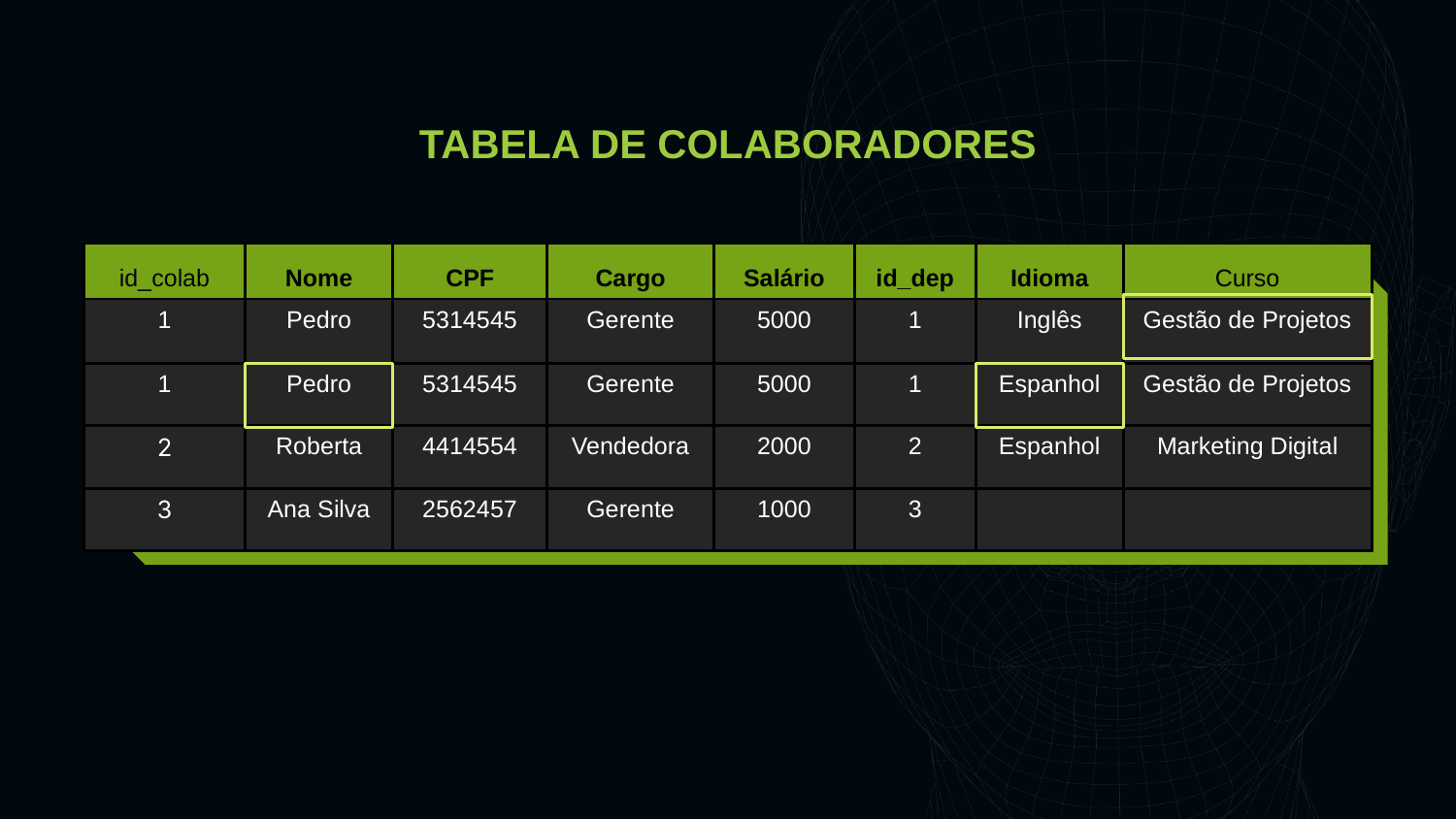

TABELA DE COLABORADORES
Primárias
| id\_colab | Nome | CPF | Cargo | Salário | id\_dep | Idioma | Curso |
| --- | --- | --- | --- | --- | --- | --- | --- |
| 1 | Pedro | 5314545 | Gerente | 5000 | 1 | Inglês | Gestão de Projetos |
| 1 | Pedro | 5314545 | Gerente | 5000 | 1 | Espanhol | Gestão de Projetos |
| 2 | Roberta | 4414554 | Vendedora | 2000 | 2 | Espanhol | Marketing Digital |
| 3 | Ana Silva | 2562457 | Gerente | 1000 | 3 |  |  |

Apoio